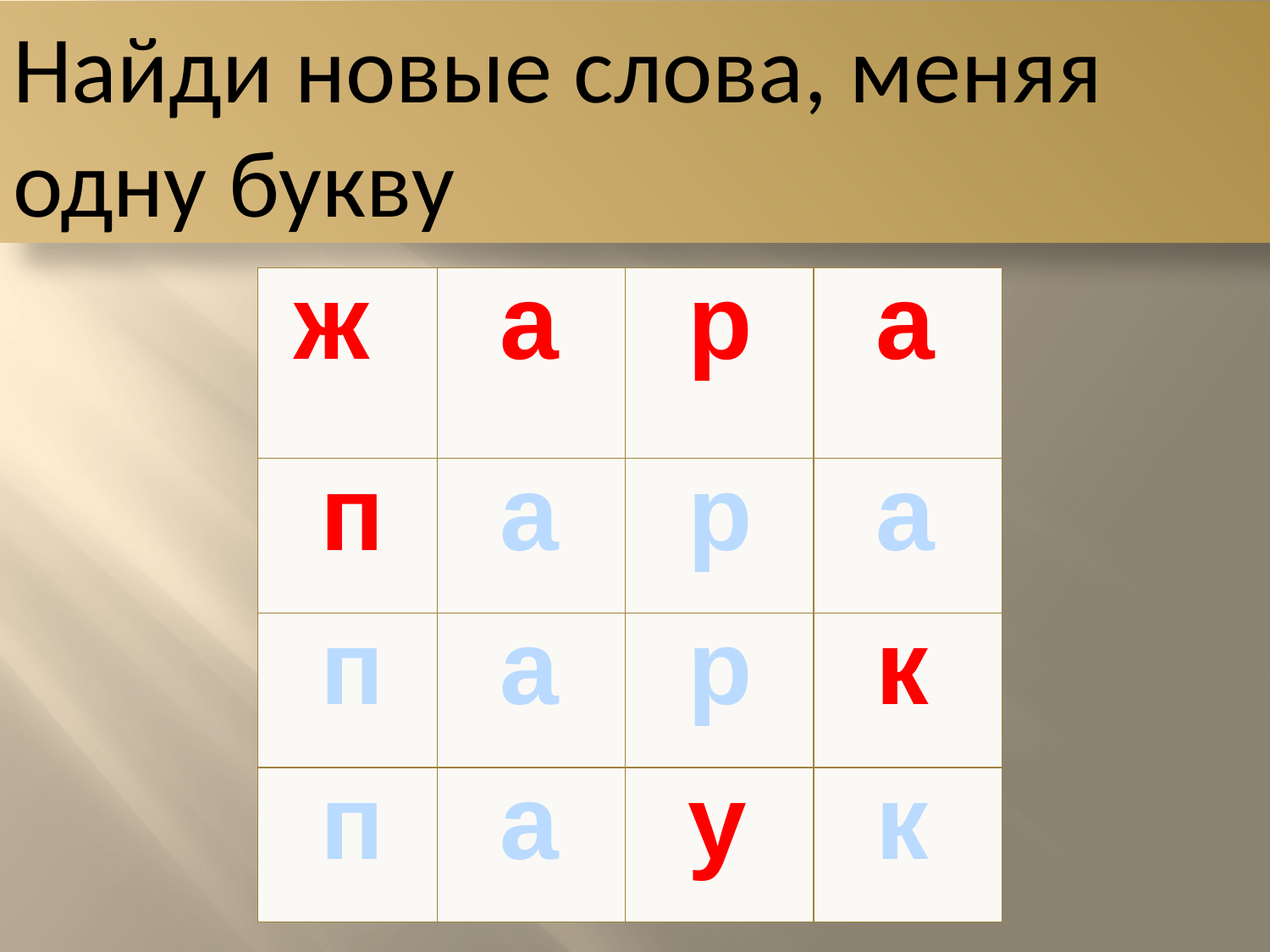

Найди новые слова, меняя одну букву
| ж | а | р | а |
| --- | --- | --- | --- |
| п | а | р | а |
| п | а | р | к |
| п | а | у | к |
| ж | а | р | а |
| --- | --- | --- | --- |
| п |  |  |  |
|  |  |  | к |
|  |  | у |  |